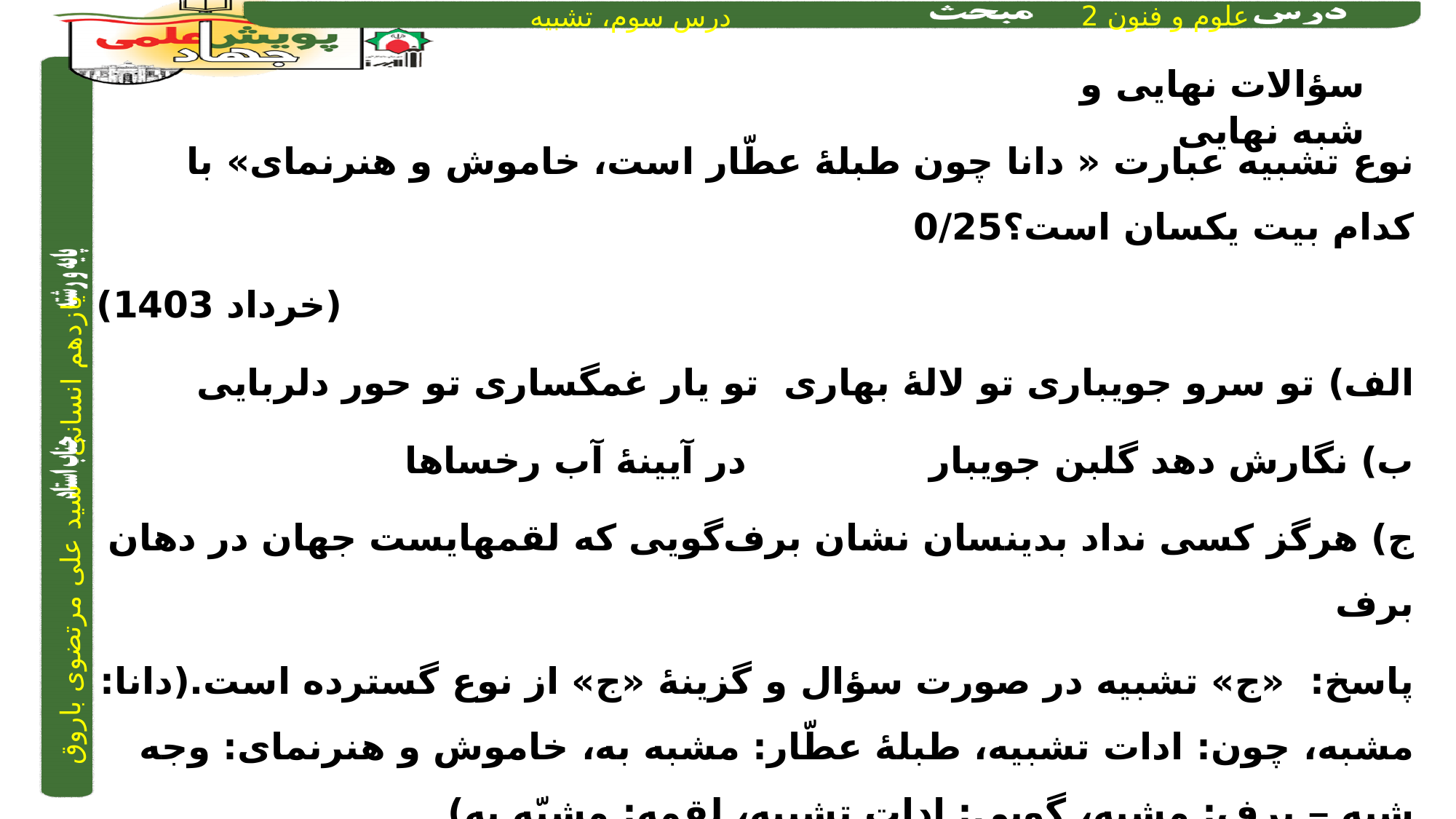

سؤالات نهایی و شبه نهایی
نوع تشبیه عبارت « دانا چون طبلۀ عطّار است، خاموش و هنرنمای» با کدام بیت یکسان است؟0/25
		(خرداد 1403)
	الف) تو سرو جویباری تو لالۀ بهاری		تو یار غمگساری تو حور دلربایی
	ب) نگارش دهد گلبن جویبار			 در آیینۀ آب رخساها
	ج) هرگز کسی نداد بدین­سان نشان برف	گویی که لقمه­ایست جهان در دهان برف
پاسخ:  «ج» تشبیه در صورت سؤال و گزینۀ «ج» از نوع گسترده است.(دانا: مشبه، چون: ادات تشبیه، طبلۀ عطّار: مشبه به، خاموش و هنرنمای: وجه شبه – برف: مشبه، گویی: ادات تشبیه، لقمه: مشبّه به)
بررسی سایر گزینه­ها:
الف) تو: مشبه، سرو، لاله، حور: مشبّهٌ به  	ب) آب: مشبه، آیینه: مشبه به